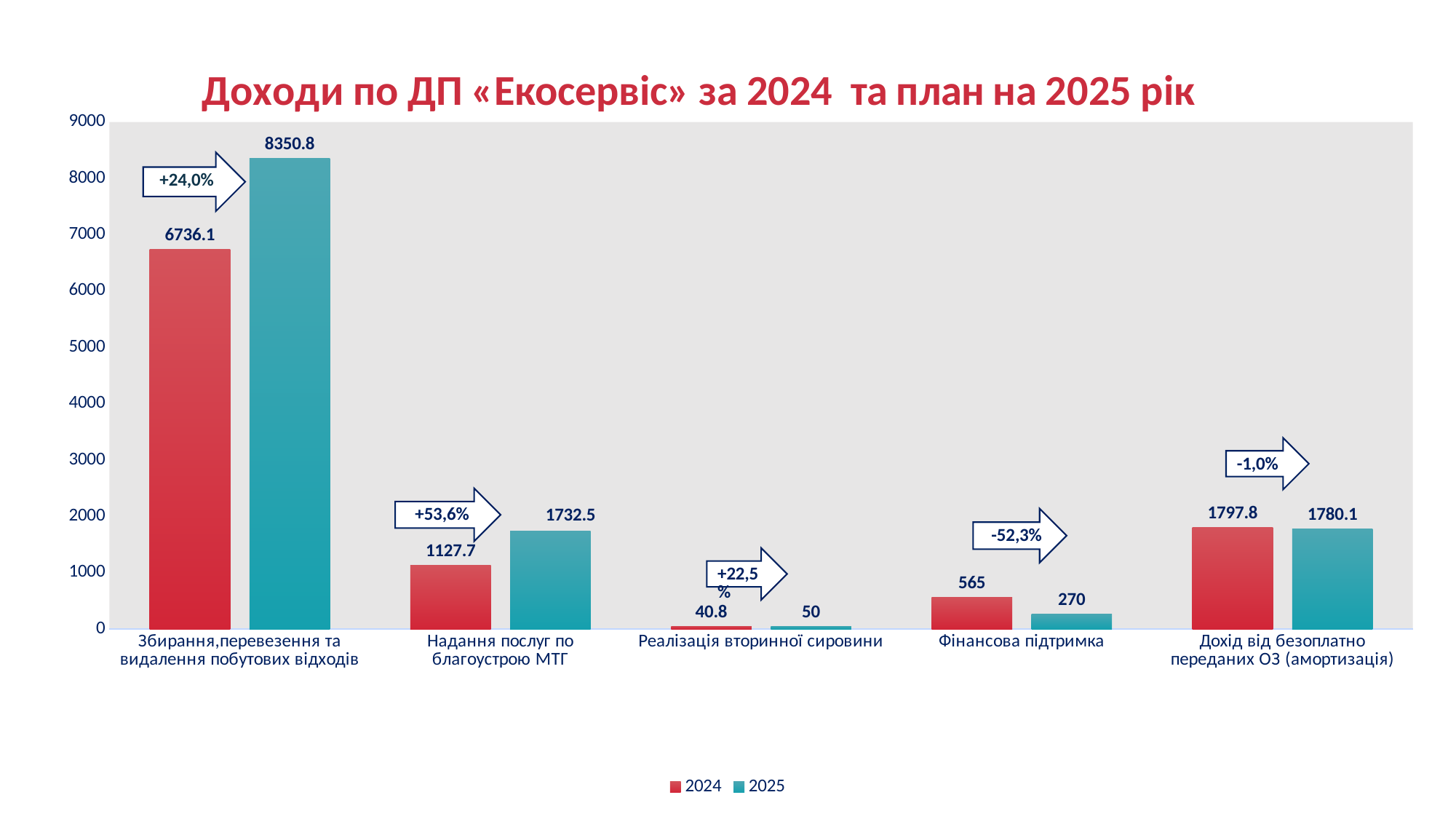

### Chart: Доходи по ДП «Екосервіс» за 2024  та план на 2025 рік

| Category | 2024 | 2025 |
|---|---|---|
| Збирання,перевезення та видалення побутових відходів | 6736.1 | 8350.8 |
| Надання послуг по благоустрою МТГ | 1127.7 | 1732.5 |
| Реалізація вторинної сировини | 40.8 | 50.0 |
| Фінансова підтримка | 565.0 | 270.0 |
| Дохід від безоплатно переданих ОЗ (амортизація) | 1797.8 | 1780.1 |